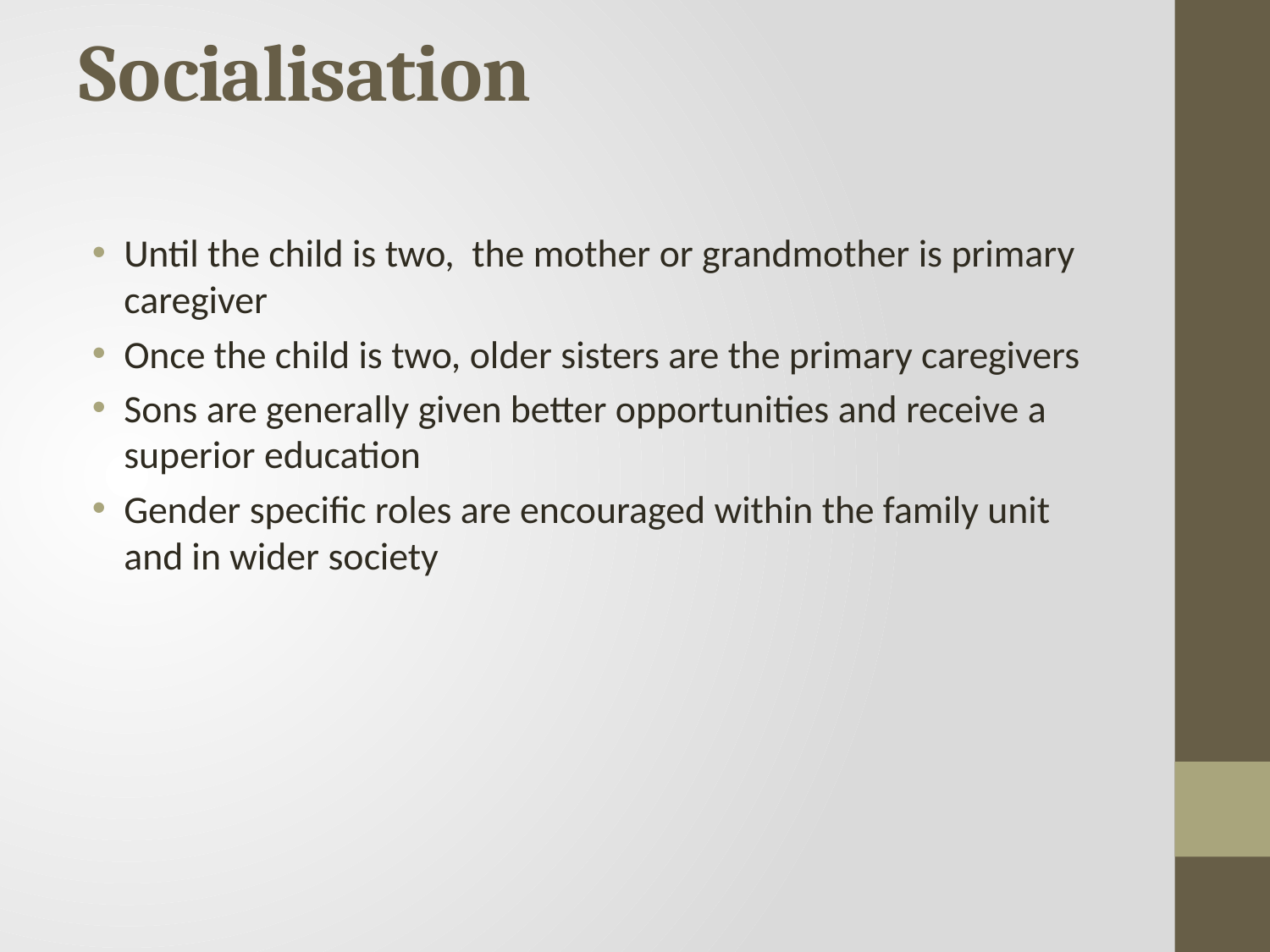

# Socialisation
Until the child is two,  the mother or grandmother is primary caregiver
Once the child is two, older sisters are the primary caregivers
Sons are generally given better opportunities and receive a superior education
Gender specific roles are encouraged within the family unit and in wider society